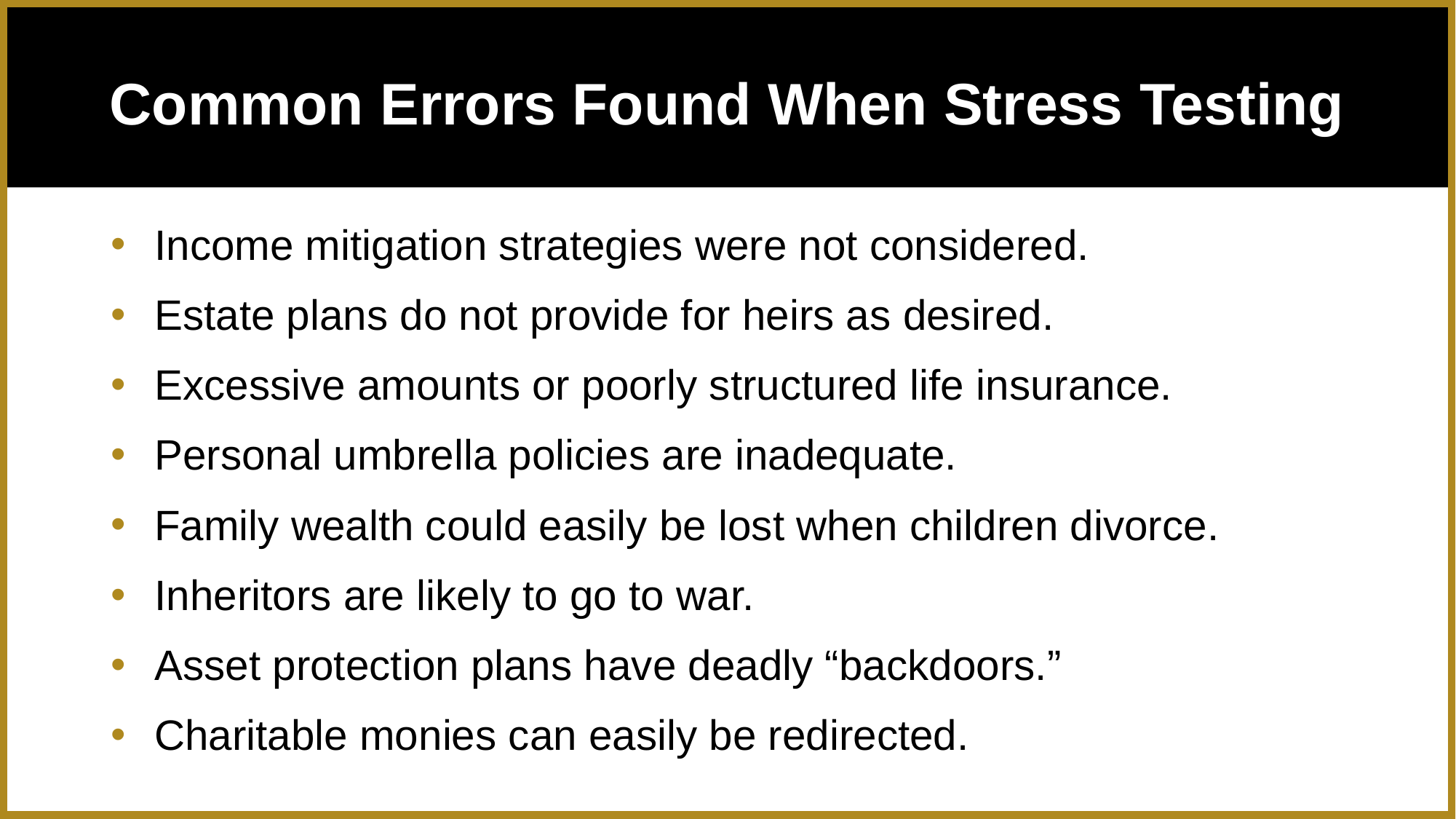

# Common Errors Found When Stress Testing
Income mitigation strategies were not considered.
Estate plans do not provide for heirs as desired.
Excessive amounts or poorly structured life insurance.
Personal umbrella policies are inadequate.
Family wealth could easily be lost when children divorce.
Inheritors are likely to go to war.
Asset protection plans have deadly “backdoors.”
Charitable monies can easily be redirected.